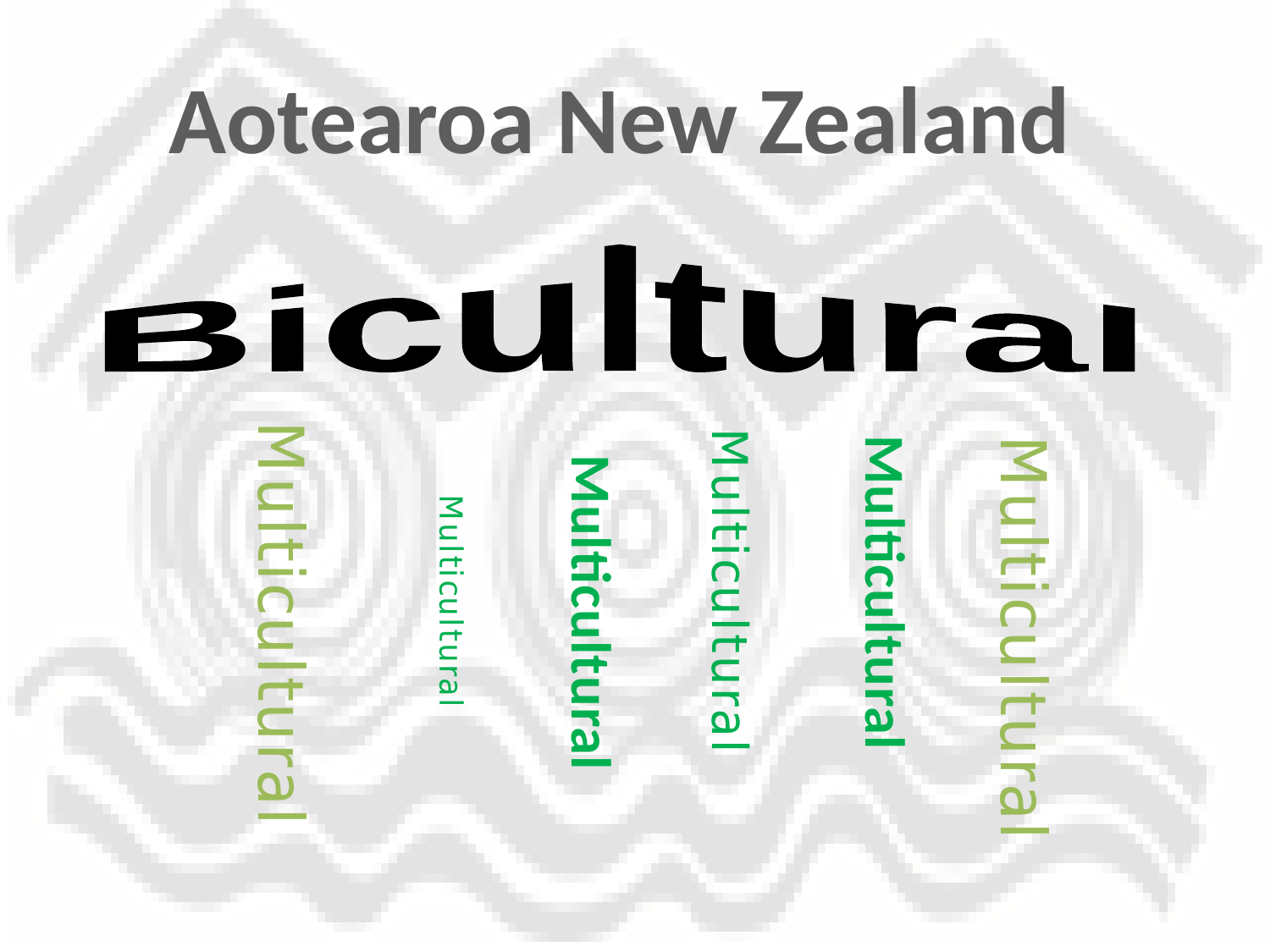

Aotearoa New Zealand
 Bicultural
Multicultural
Multicultural
Multicultural
Multicultural

Multicultural
Multicultural